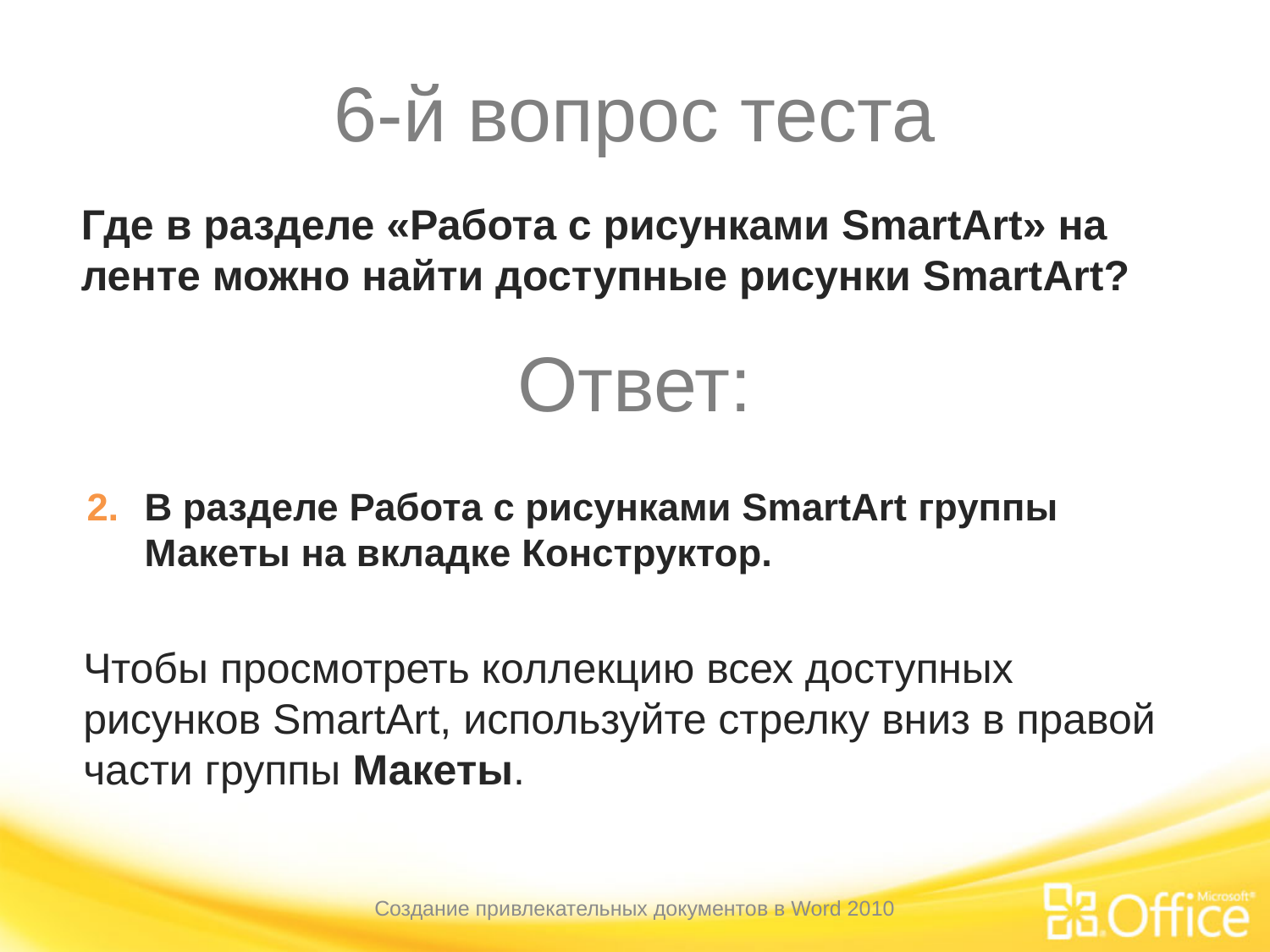

# 6-й вопрос теста
Где в разделе «Работа с рисунками SmartArt» на ленте можно найти доступные рисунки SmartArt?
Ответ:
В разделе Работа с рисунками SmartArt группы Макеты на вкладке Конструктор.
Чтобы просмотреть коллекцию всех доступных рисунков SmartArt, используйте стрелку вниз в правой части группы Макеты.
Создание привлекательных документов в Word 2010